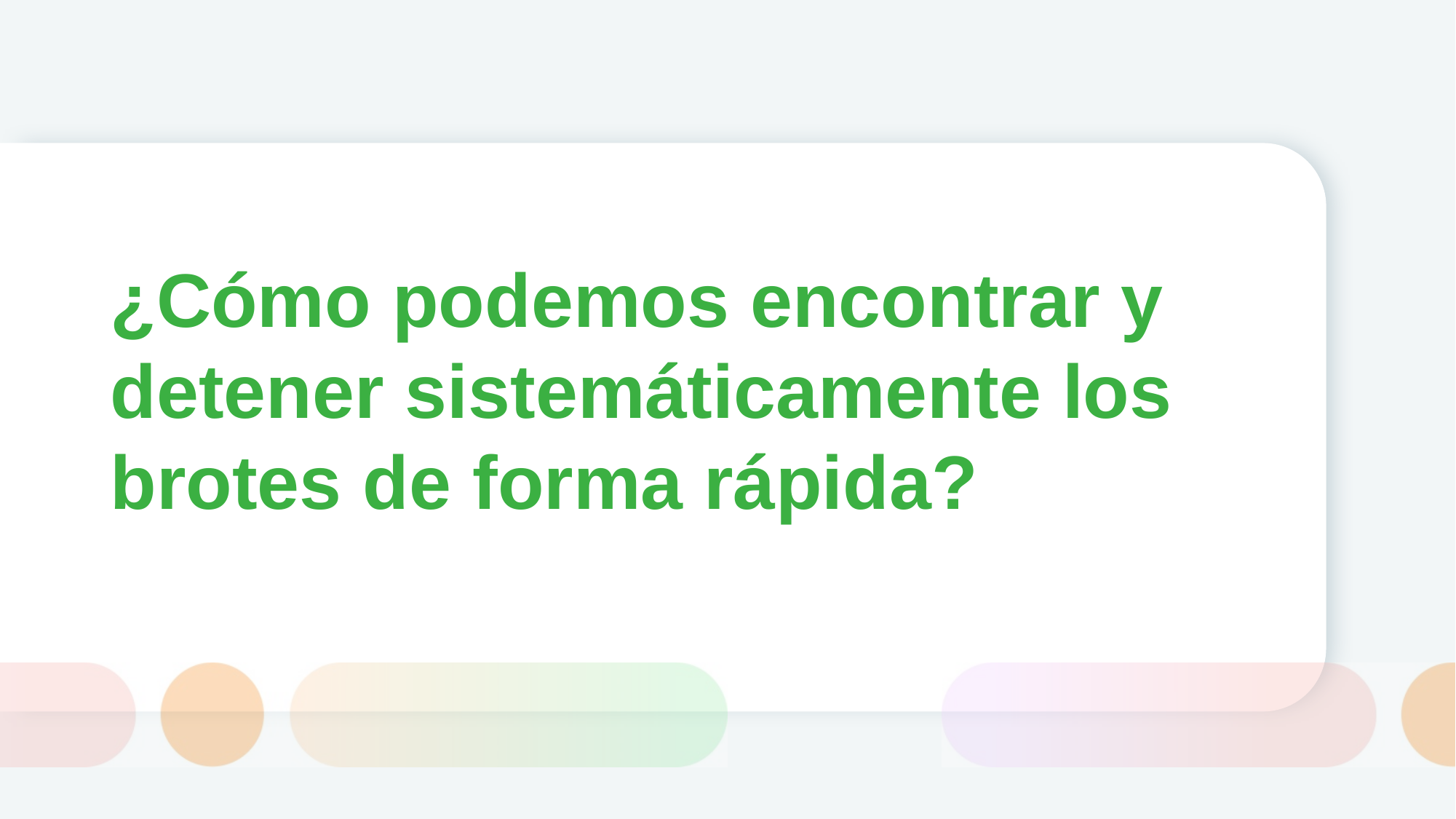

# ¿Cómo podemos encontrar y detener sistemáticamente los brotes de forma rápida?